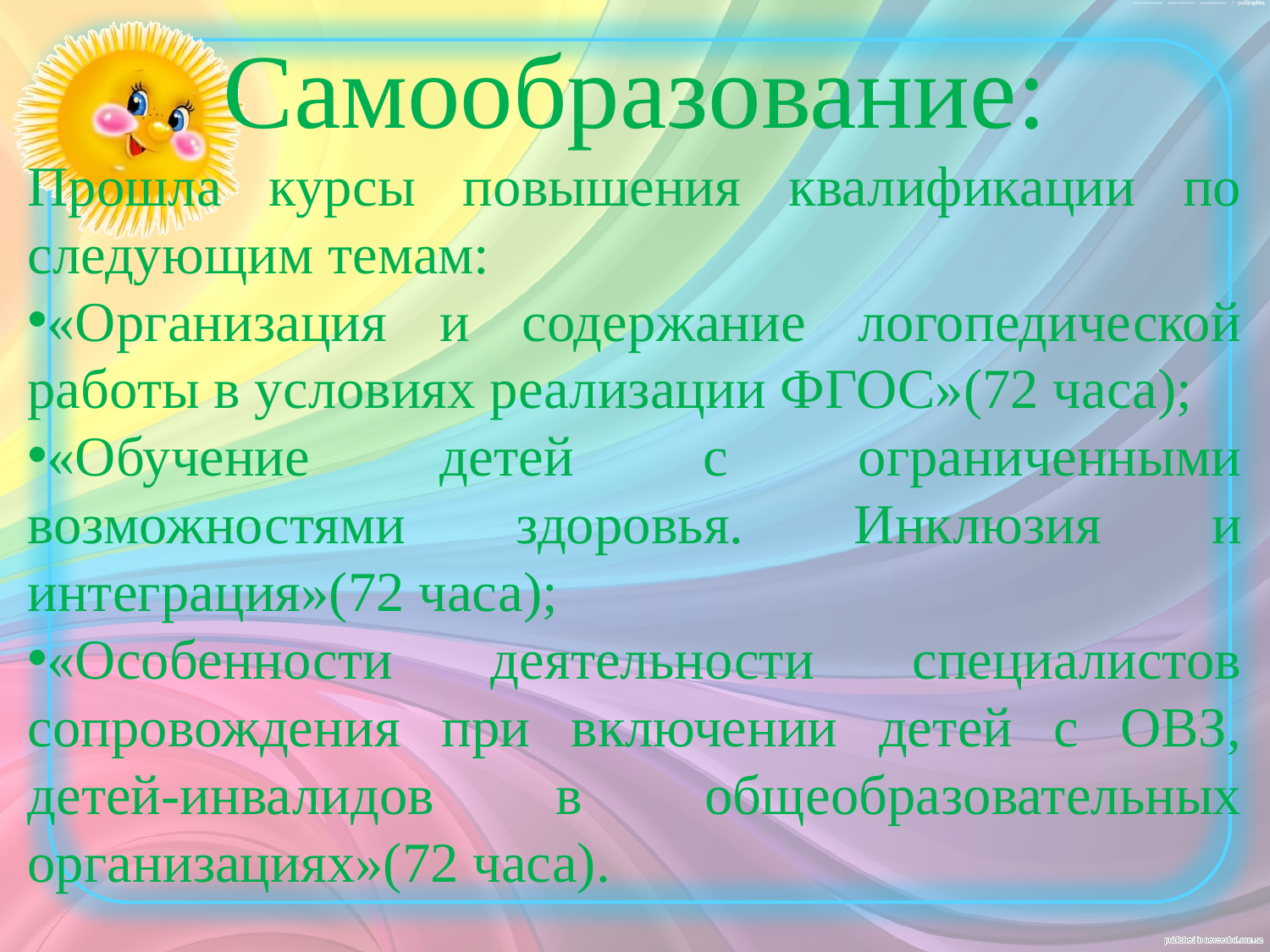

Самообразование:
Прошла курсы повышения квалификации по следующим темам:
«Организация и содержание логопедической работы в условиях реализации ФГОС»(72 часа);
«Обучение детей с ограниченными возможностями здоровья. Инклюзия и интеграция»(72 часа);
«Особенности деятельности специалистов сопровождения при включении детей с ОВЗ, детей-инвалидов в общеобразовательных организациях»(72 часа).